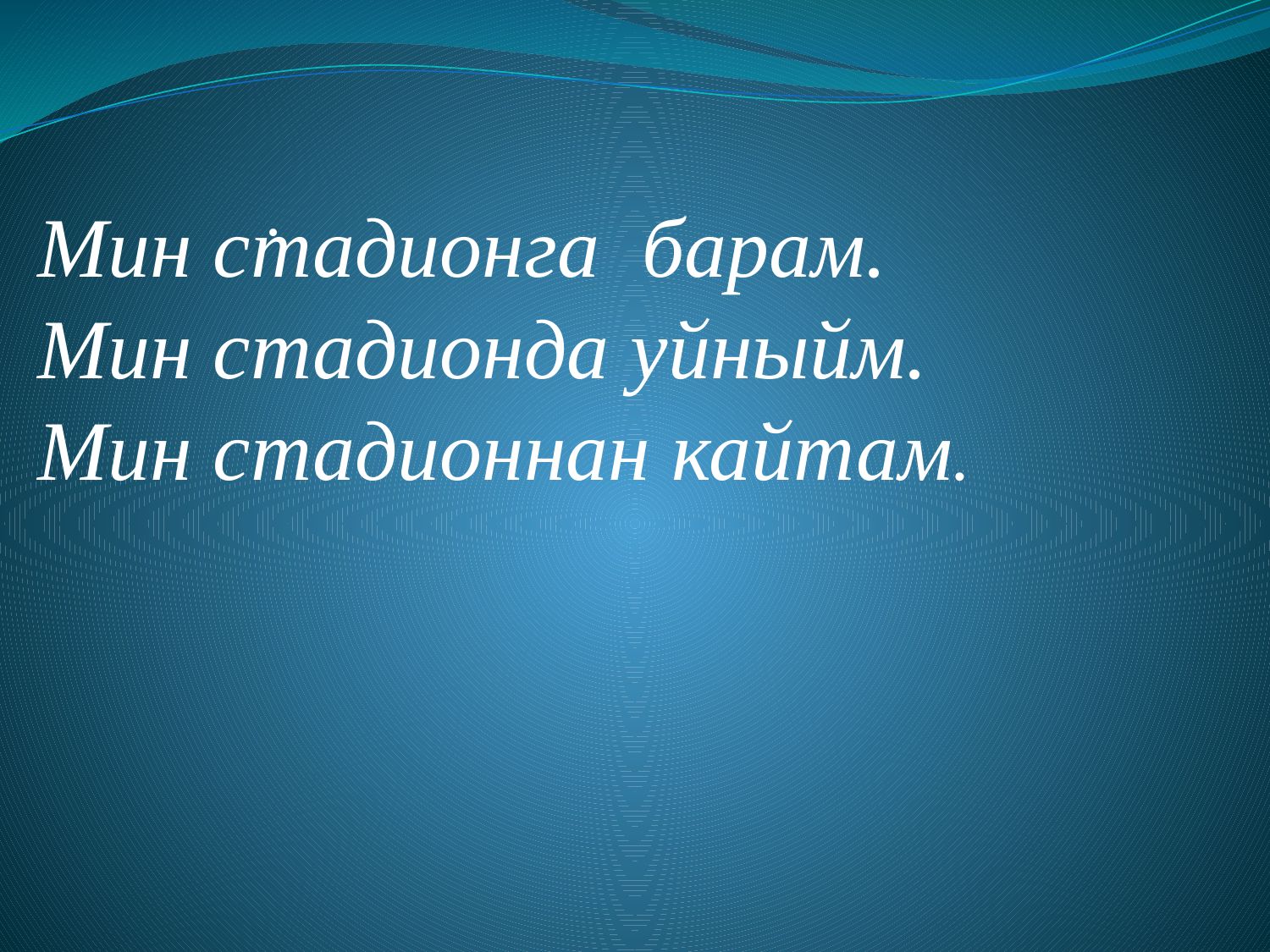

.

Мин стадионга  барам.
Мин стадионда уйныйм.
Мин стадионнан кайтам.